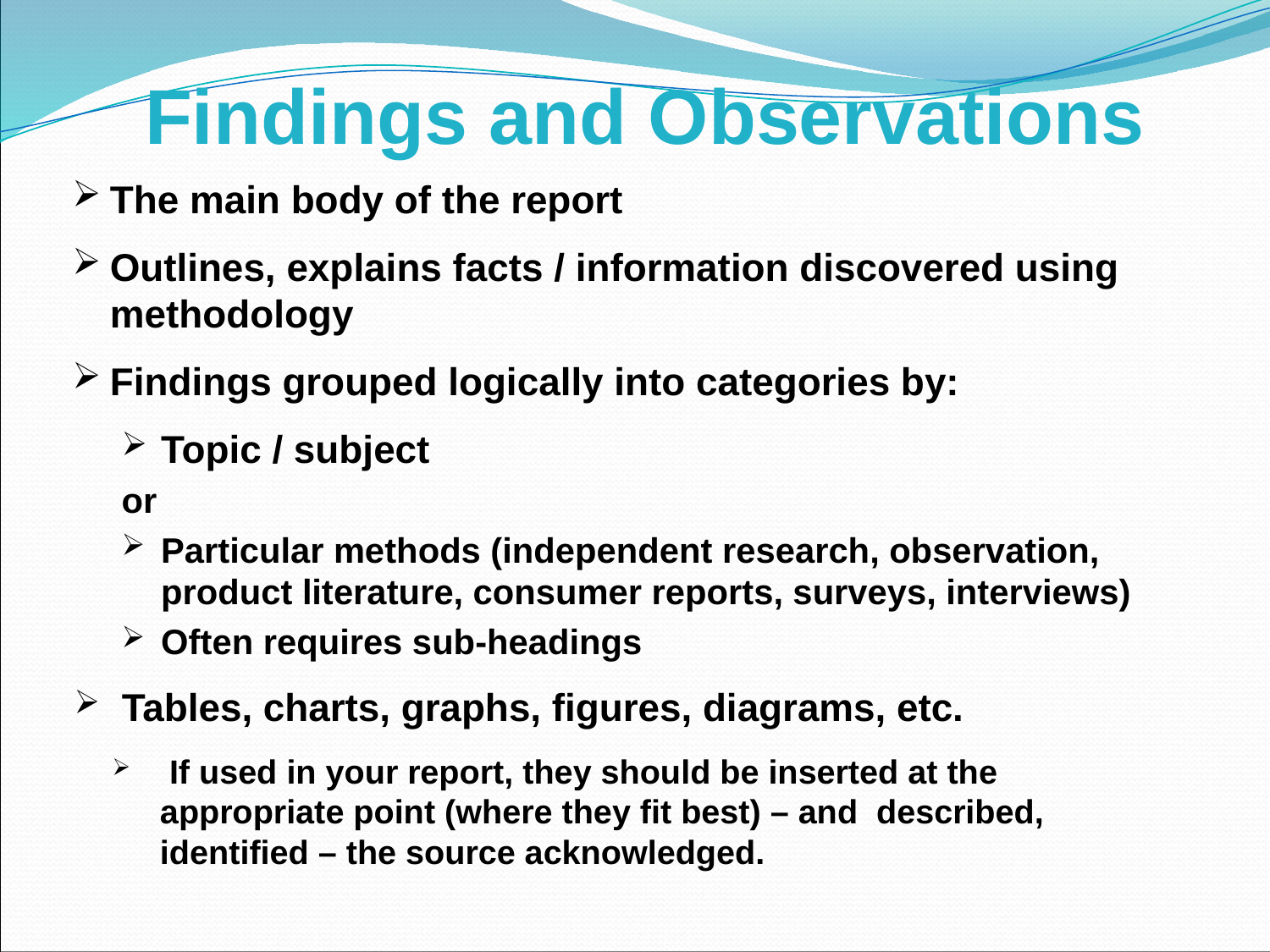

# Findings and Observations
The main body of the report
Outlines, explains facts / information discovered using methodology
Findings grouped logically into categories by:
Topic / subject
or
Particular methods (independent research, observation, product literature, consumer reports, surveys, interviews)
Often requires sub-headings
Tables, charts, graphs, figures, diagrams, etc.
 If used in your report, they should be inserted at the appropriate point (where they fit best) – and  described, identified – the source acknowledged.